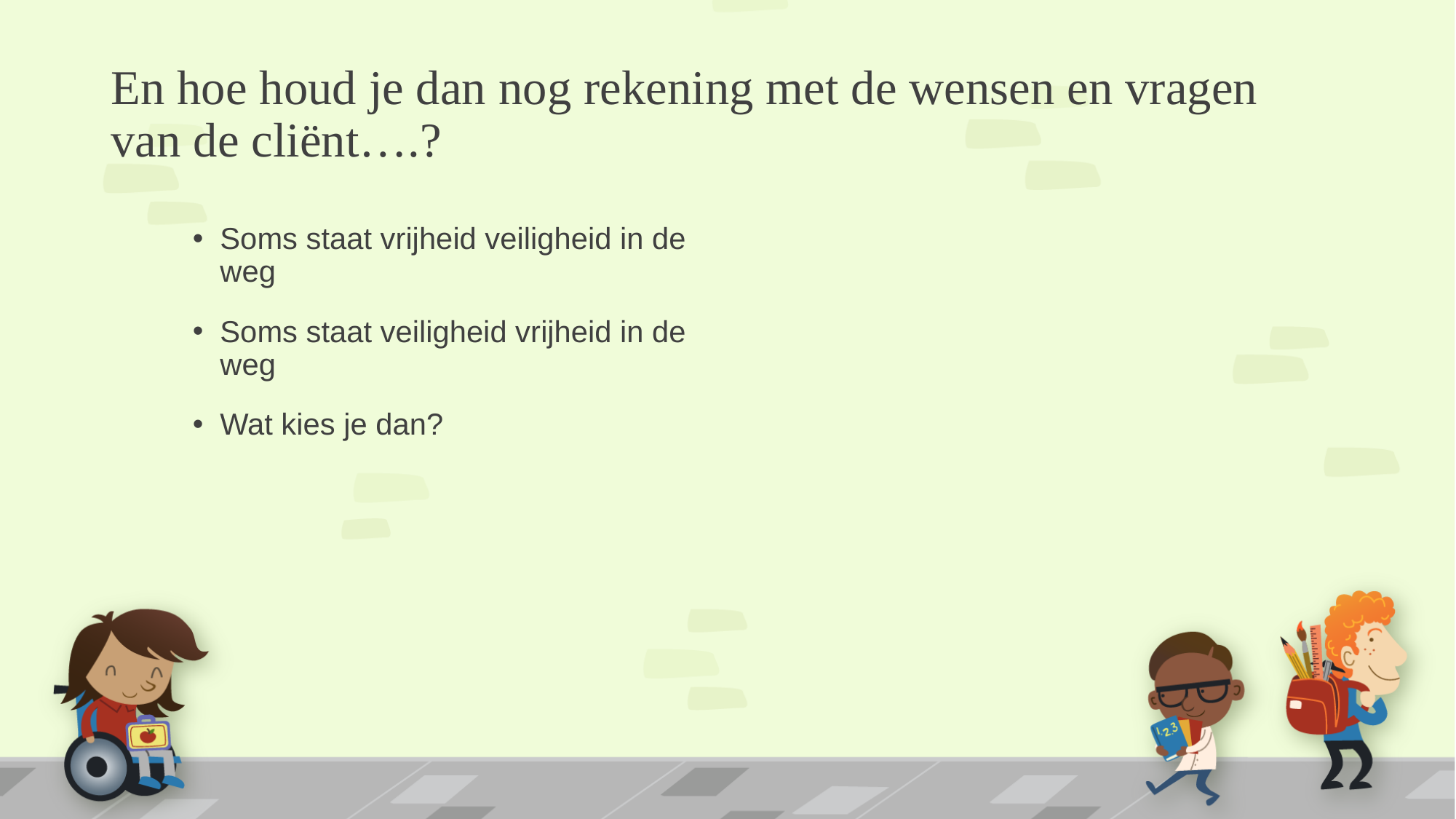

# En hoe houd je dan nog rekening met de wensen en vragen van de cliënt….?
Soms staat vrijheid veiligheid in de weg
Soms staat veiligheid vrijheid in de weg
Wat kies je dan?